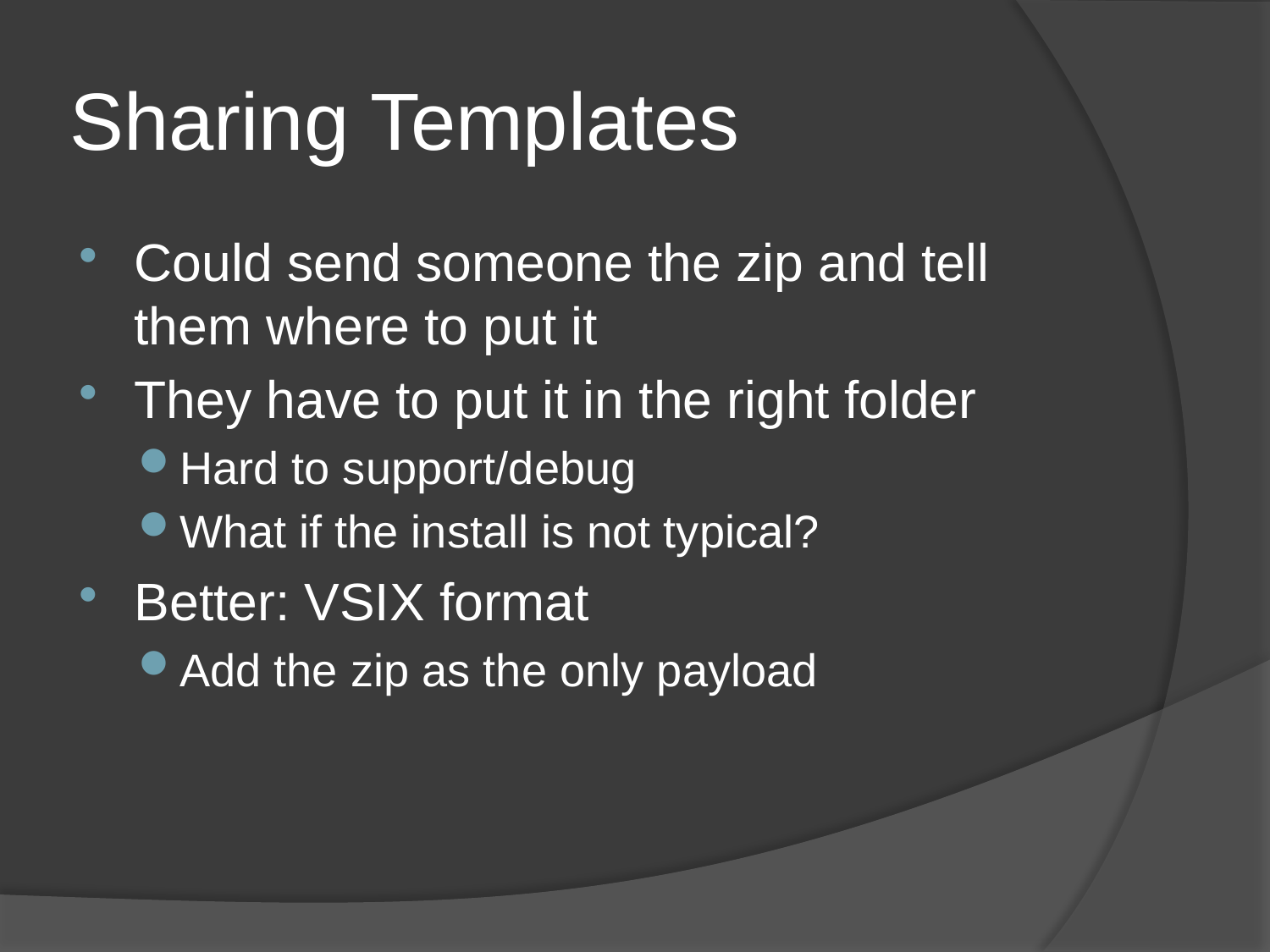

# Sharing Templates
Could send someone the zip and tell them where to put it
They have to put it in the right folder
Hard to support/debug
What if the install is not typical?
Better: VSIX format
Add the zip as the only payload